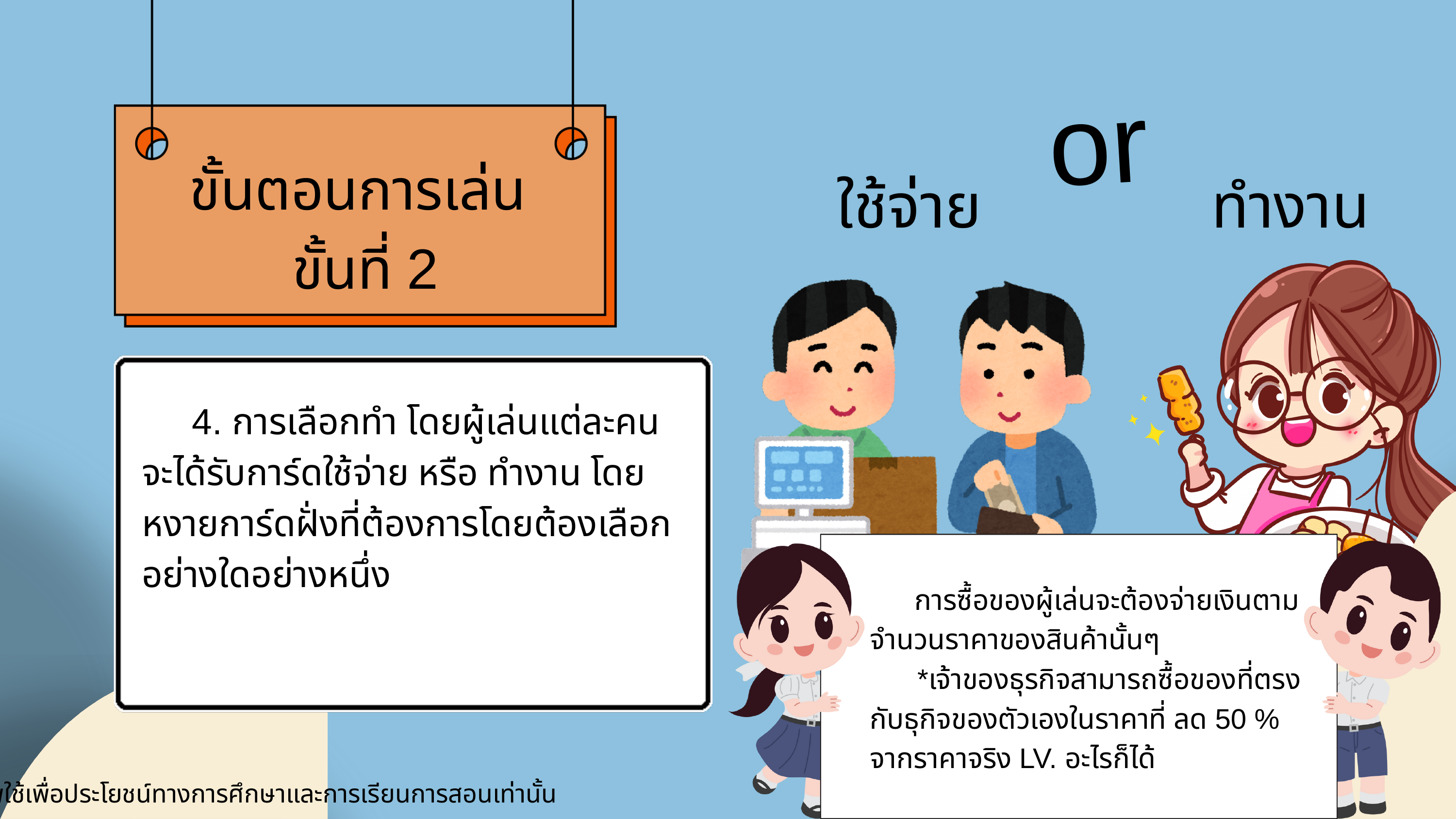

or
ขั้นตอนการเล่น
ขั้นที่ 2
ใช้จ่าย
ทำงาน

     4. การเลือกทำ โดยผู้เล่นแต่ละคนจะได้รับการ์ดใช้จ่าย หรือ ทำงาน โดยหงายการ์ดฝั่งที่ต้องการโดยต้องเลือกอย่างใดอย่างหนึ่ง

      การซื้อของผู้เล่นจะต้องจ่ายเงินตามจำนวนราคาของสินค้านั้นๆ
      *เจ้าของธุรกิจสามารถซื้อของที่ตรงกับธุกิจของตัวเองในราคาที่ ลด 50 % จากราคาจริง LV. อะไรก็ได้

ภาพใช้เพื่อประโยชน์ทางการศึกษาและการเรียนการสอนเท่านั้น